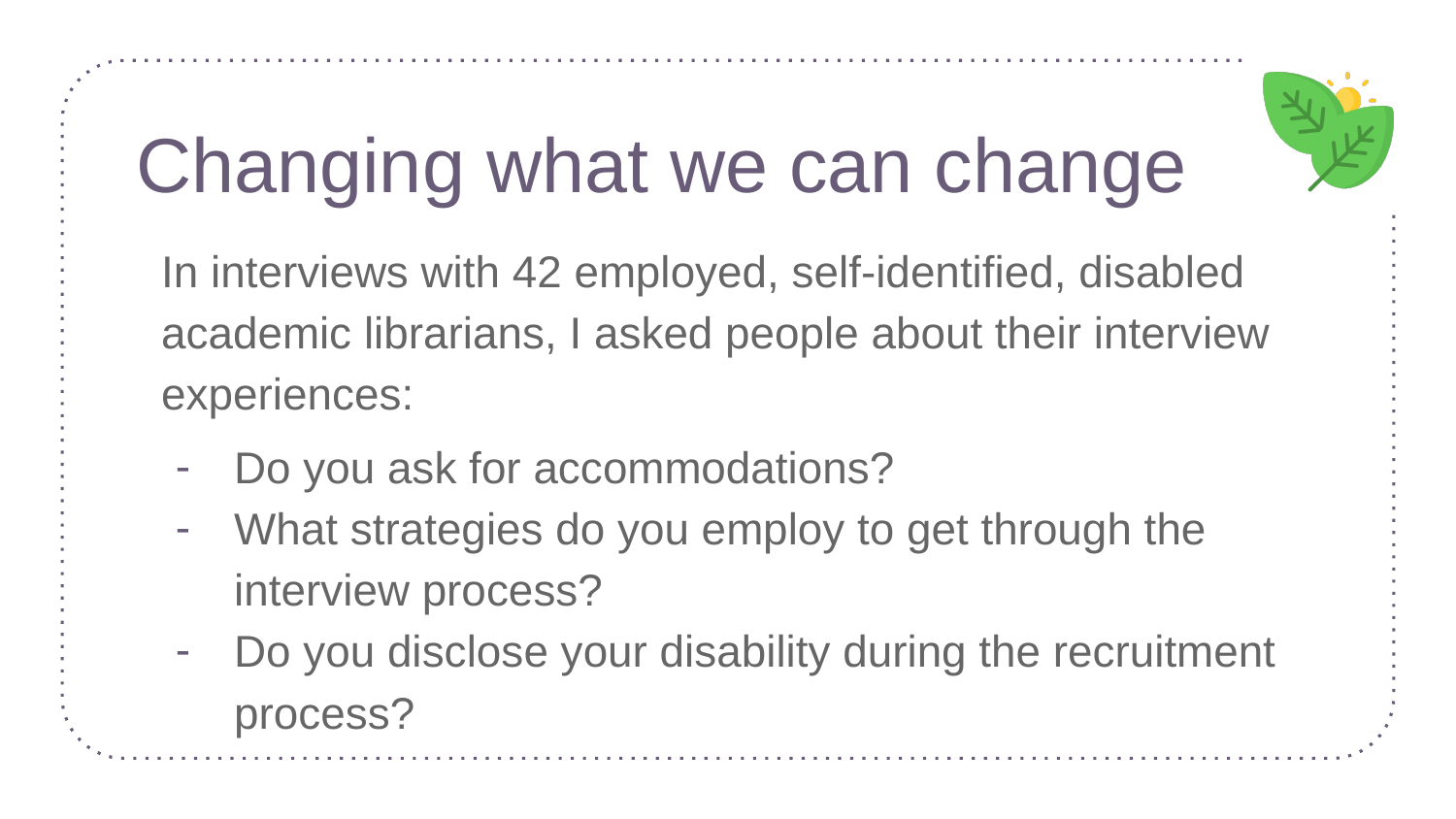

# Changing what we can change
In interviews with 42 employed, self-identified, disabled academic librarians, I asked people about their interview experiences:
Do you ask for accommodations?
What strategies do you employ to get through the interview process?
Do you disclose your disability during the recruitment process?